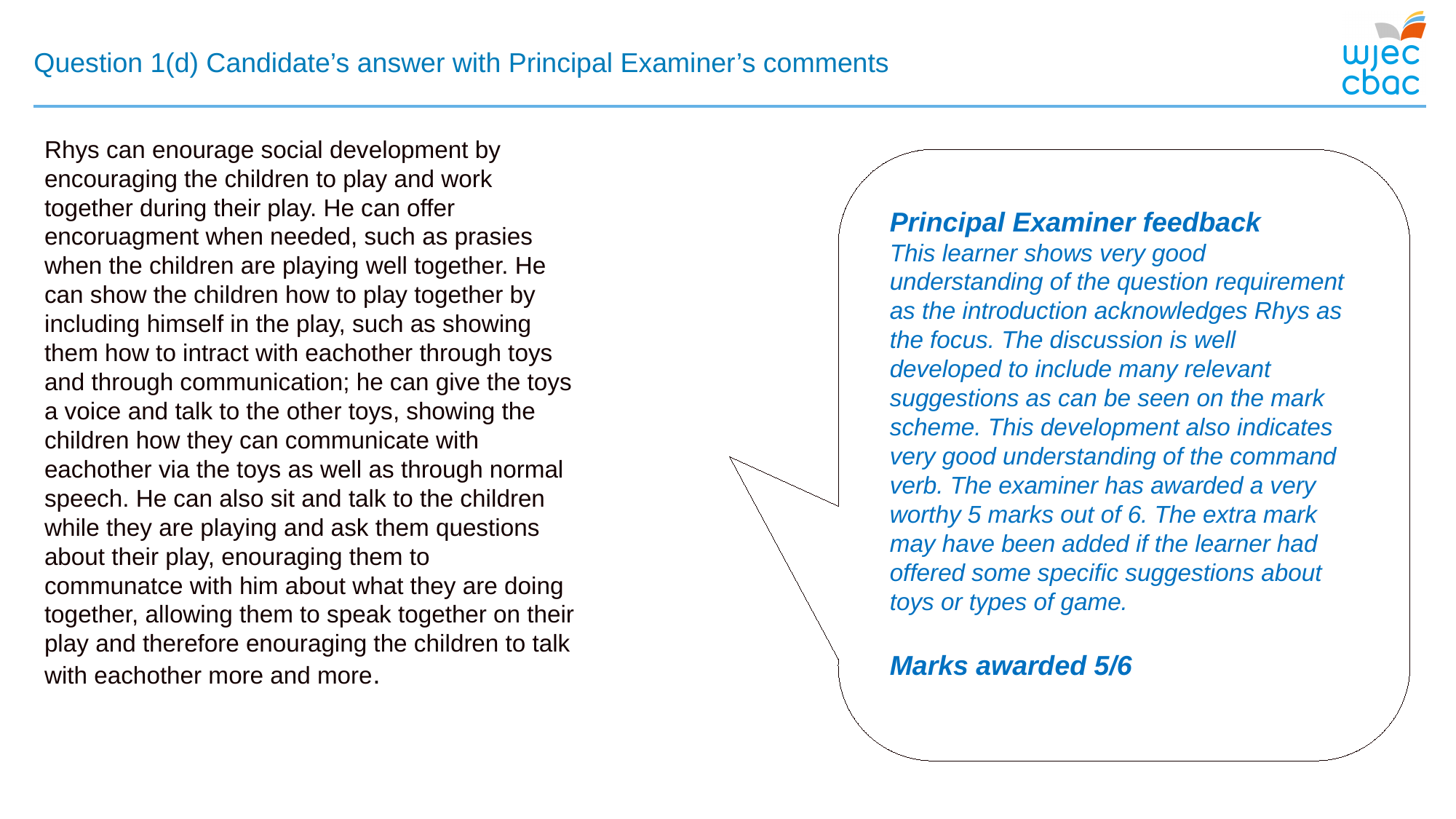

# Question 1(d) Candidate’s answer with Principal Examiner’s comments
Rhys can enourage social development by encouraging the children to play and work together during their play. He can offer encoruagment when needed, such as prasies when the children are playing well together. He can show the children how to play together by including himself in the play, such as showing them how to intract with eachother through toys and through communication; he can give the toys a voice and talk to the other toys, showing the children how they can communicate with eachother via the toys as well as through normal speech. He can also sit and talk to the children while they are playing and ask them questions about their play, enouraging them to communatce with him about what they are doing together, allowing them to speak together on their play and therefore enouraging the children to talk with eachother more and more.

Principal Examiner feedback
This learner shows very good understanding of the question requirement as the introduction acknowledges Rhys as the focus. The discussion is well developed to include many relevant suggestions as can be seen on the mark scheme. This development also indicates very good understanding of the command verb. The examiner has awarded a very worthy 5 marks out of 6. The extra mark may have been added if the learner had offered some specific suggestions about toys or types of game.

Marks awarded 5/6